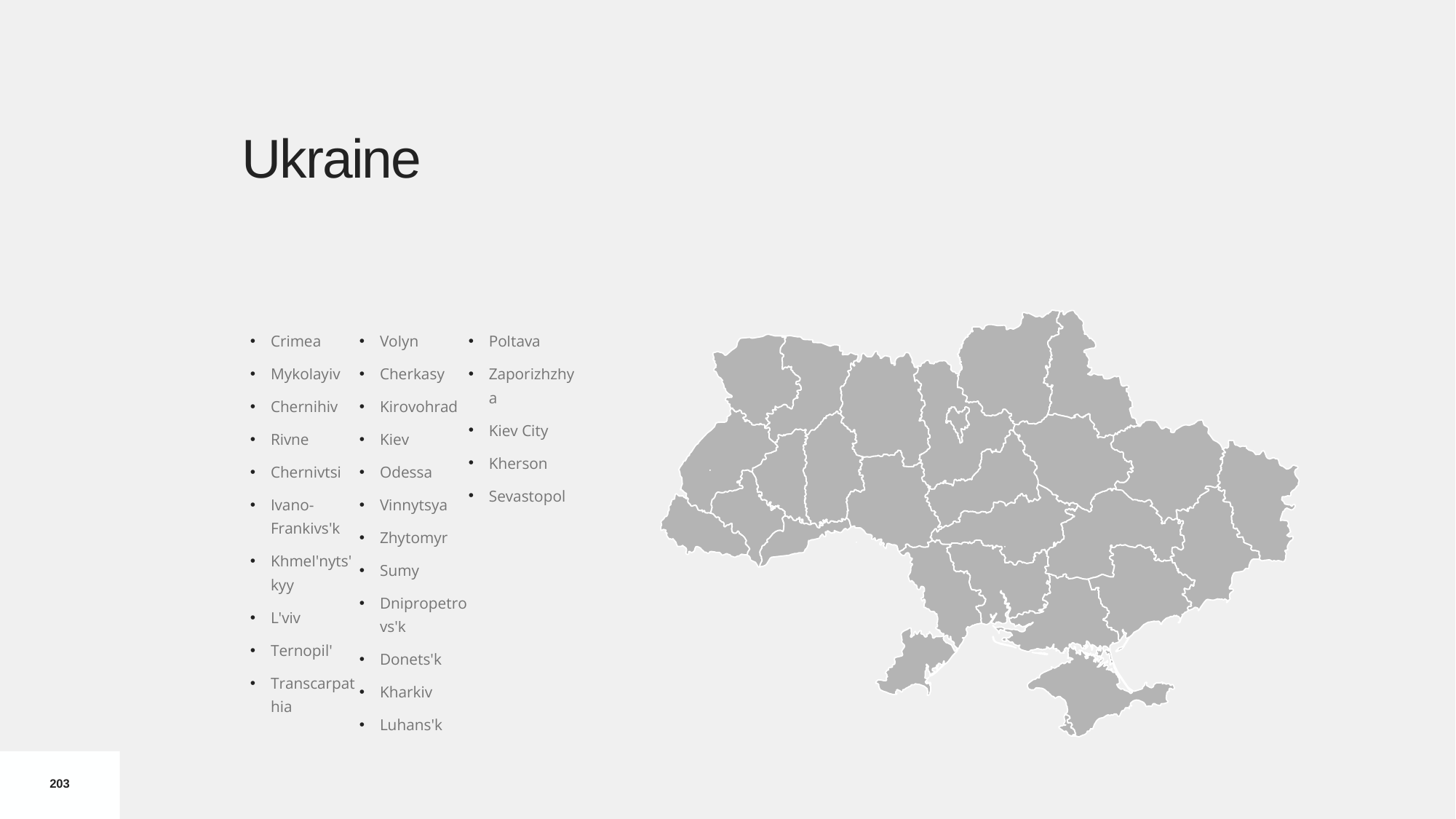

# Ukraine

Crimea
Mykolayiv
Chernihiv
Rivne
Chernivtsi
Ivano-Frankivs'k
Khmel'nyts'kyy
L'viv
Ternopil'
Transcarpathia
Volyn
Cherkasy
Kirovohrad
Kiev
Odessa
Vinnytsya
Zhytomyr
Sumy
Dnipropetrovs'k
Donets'k
Kharkiv
Luhans'k
Poltava
Zaporizhzhya
Kiev City
Kherson
Sevastopol